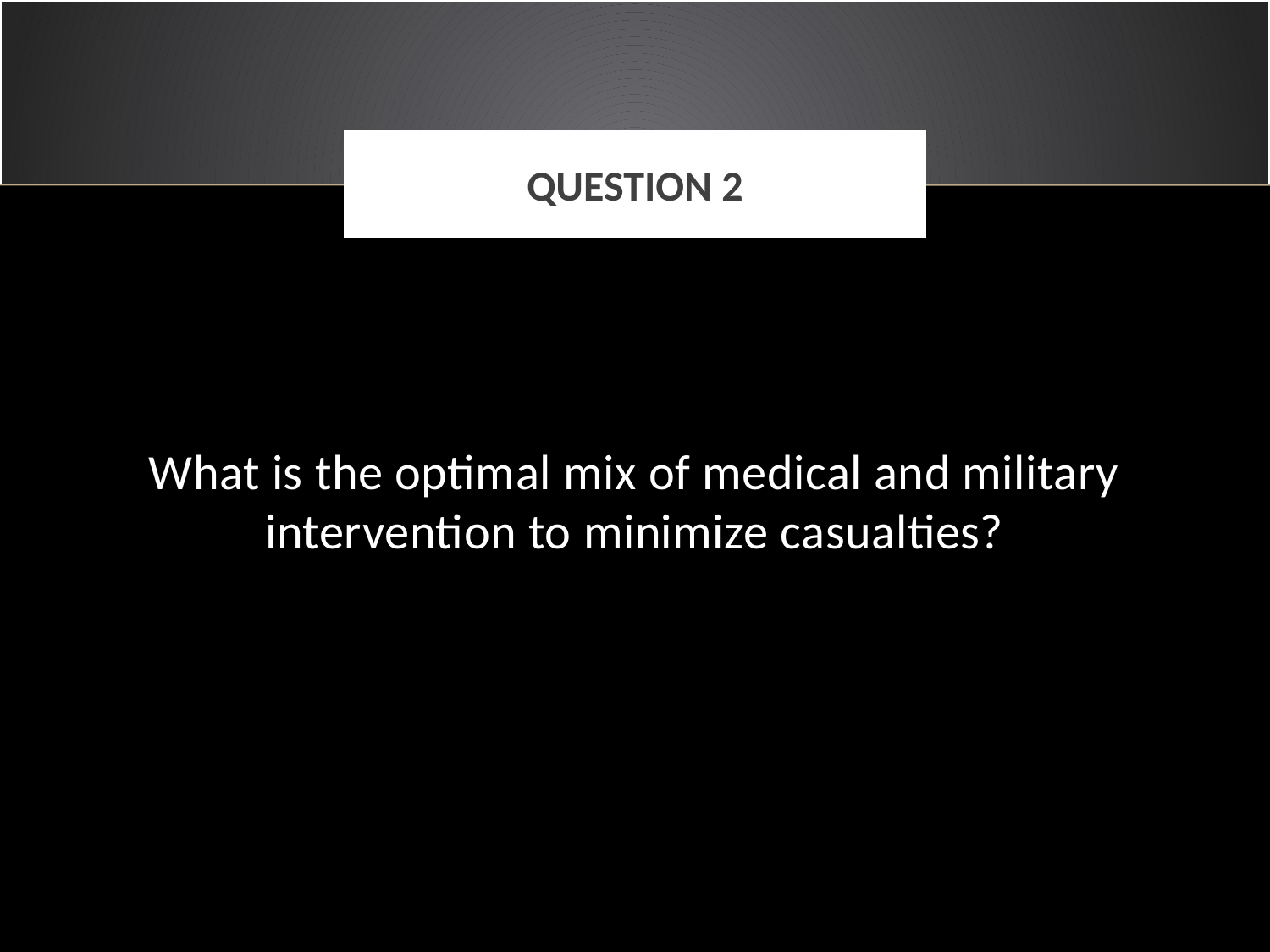

# QUESTION 2
What is the optimal mix of medical and military intervention to minimize casualties?